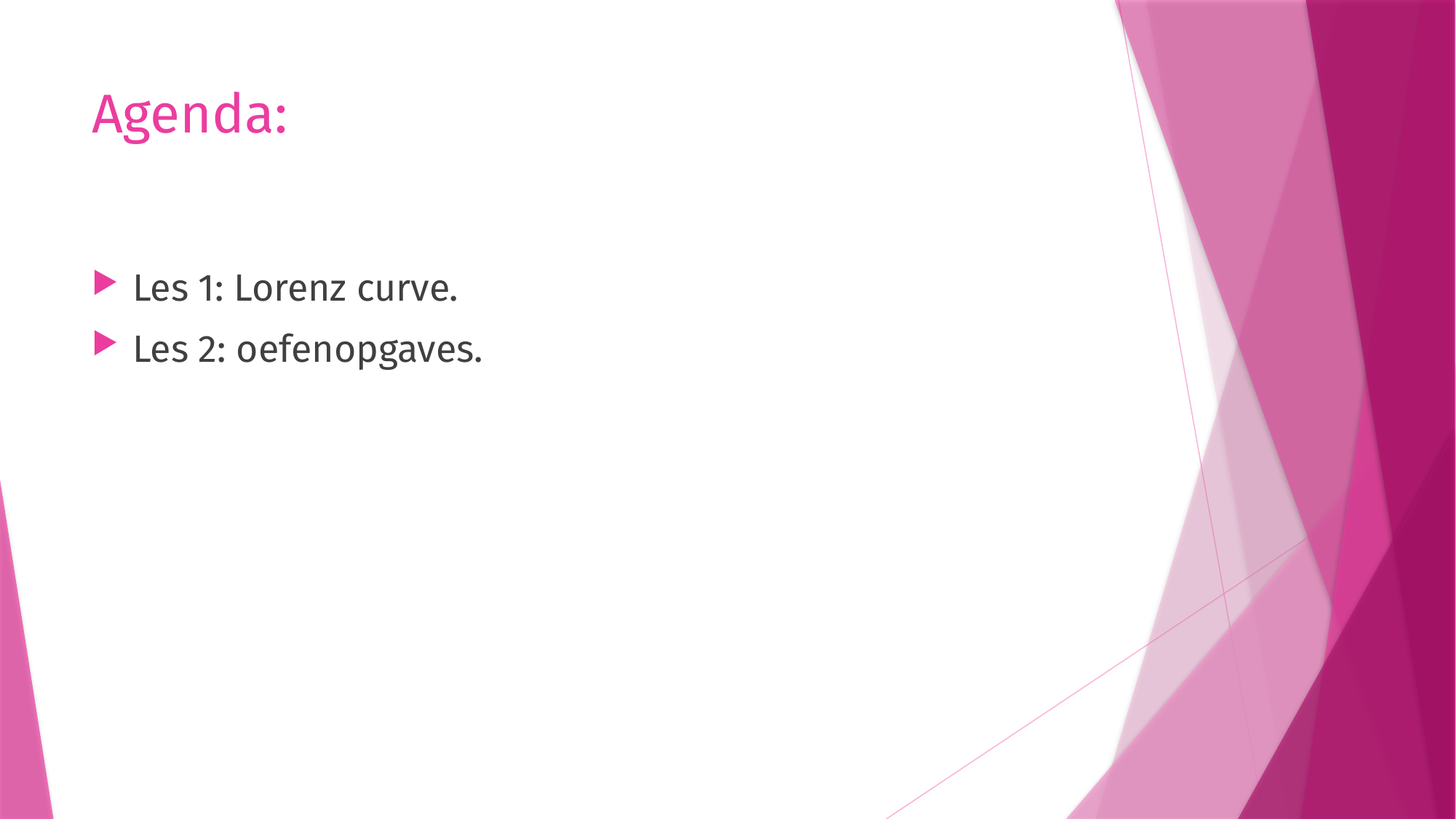

# Agenda:
Les 1: Lorenz curve.
Les 2: oefenopgaves.